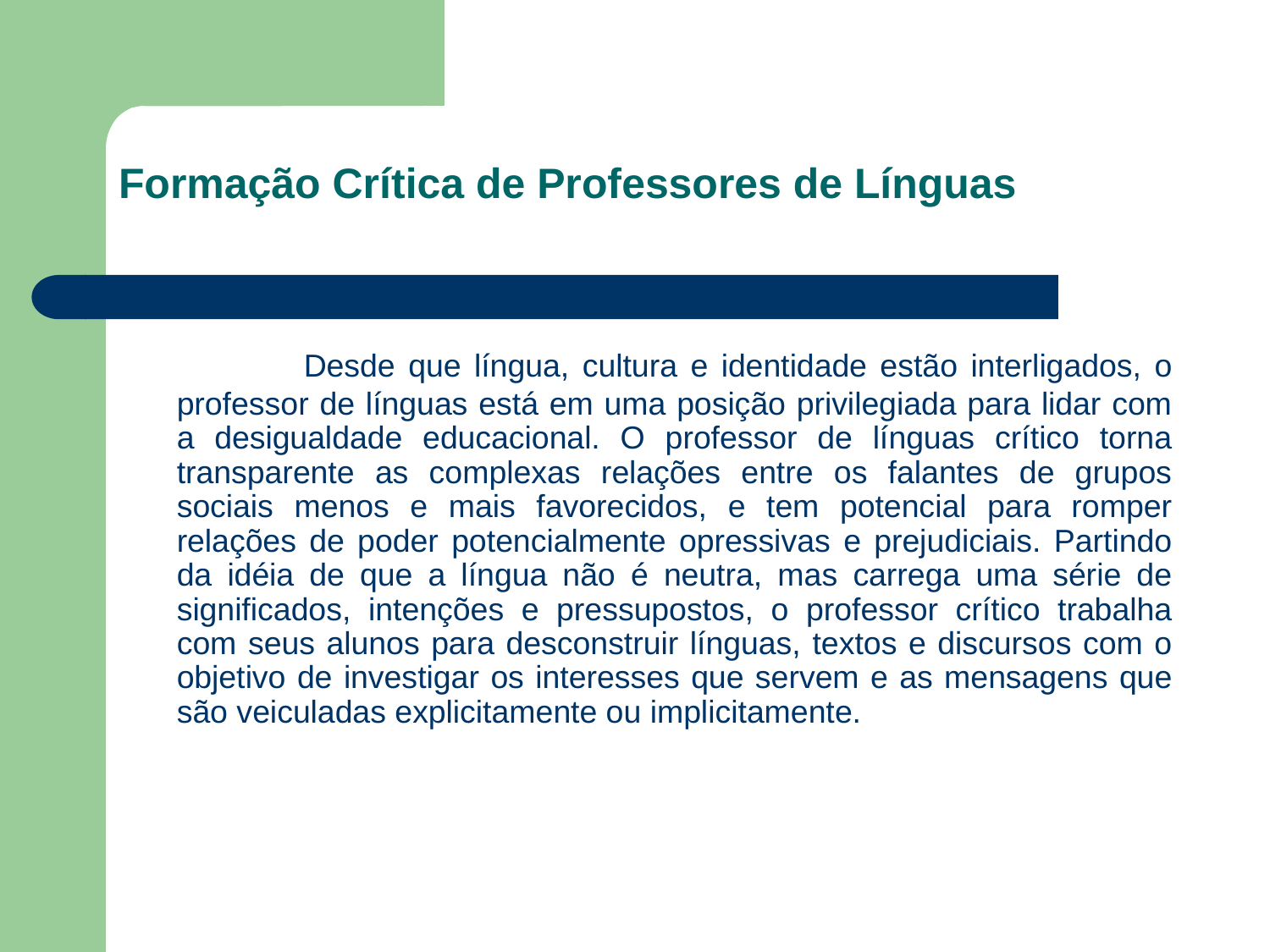

# Formação Crítica de Professores de Línguas
		Desde que língua, cultura e identidade estão interligados, o professor de línguas está em uma posição privilegiada para lidar com a desigualdade educacional. O professor de línguas crítico torna transparente as complexas relações entre os falantes de grupos sociais menos e mais favorecidos, e tem potencial para romper relações de poder potencialmente opressivas e prejudiciais. Partindo da idéia de que a língua não é neutra, mas carrega uma série de significados, intenções e pressupostos, o professor crítico trabalha com seus alunos para desconstruir línguas, textos e discursos com o objetivo de investigar os interesses que servem e as mensagens que são veiculadas explicitamente ou implicitamente.